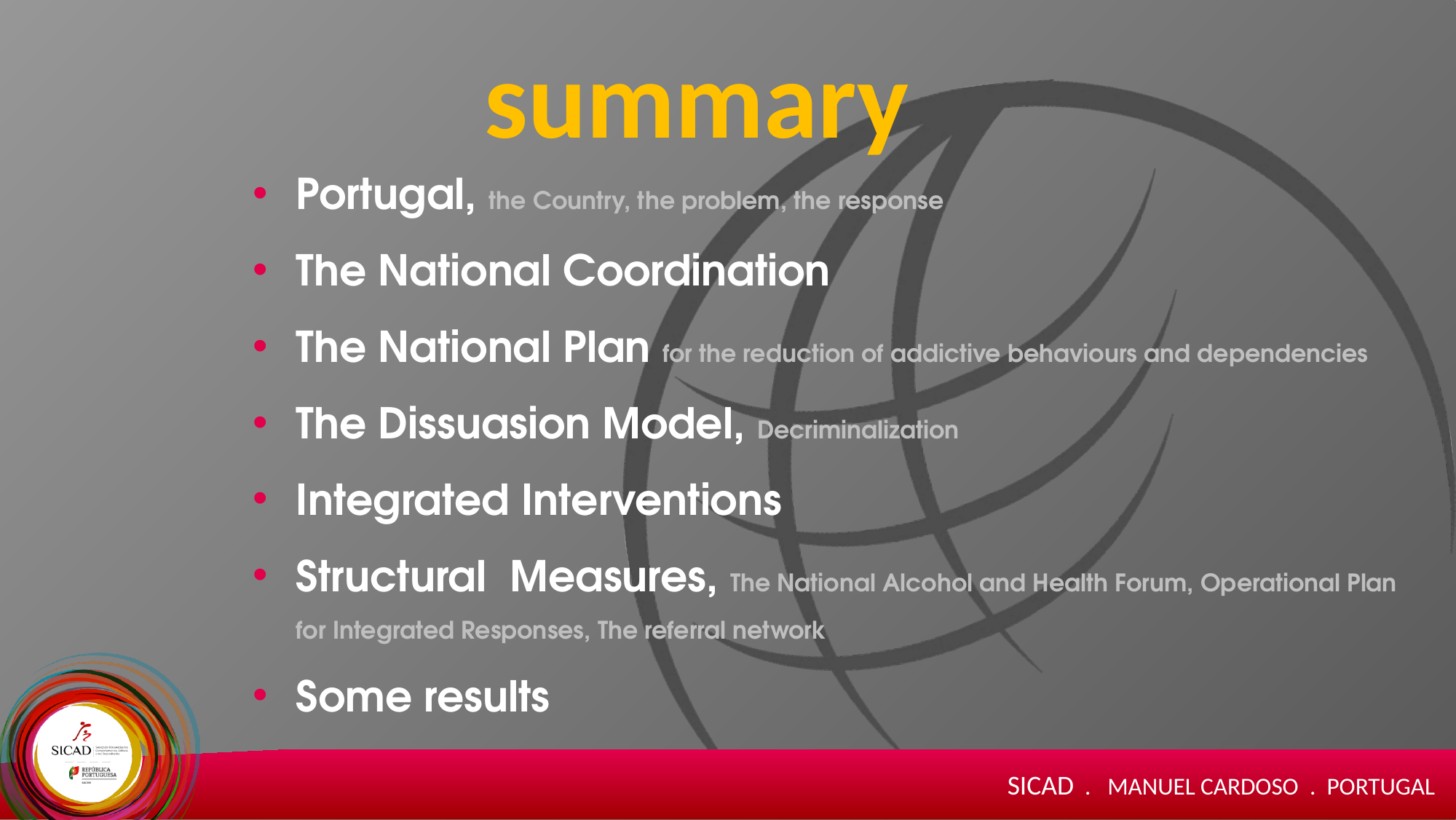

summary
Portugal, the Country, the problem, the response
The National Coordination
The National Plan for the reduction of addictive behaviours and dependencies
The Dissuasion Model, Decriminalization
Integrated Interventions
Structural  Measures, The National Alcohol and Health Forum, Operational Plan for Integrated Responses, The referral network
Some results